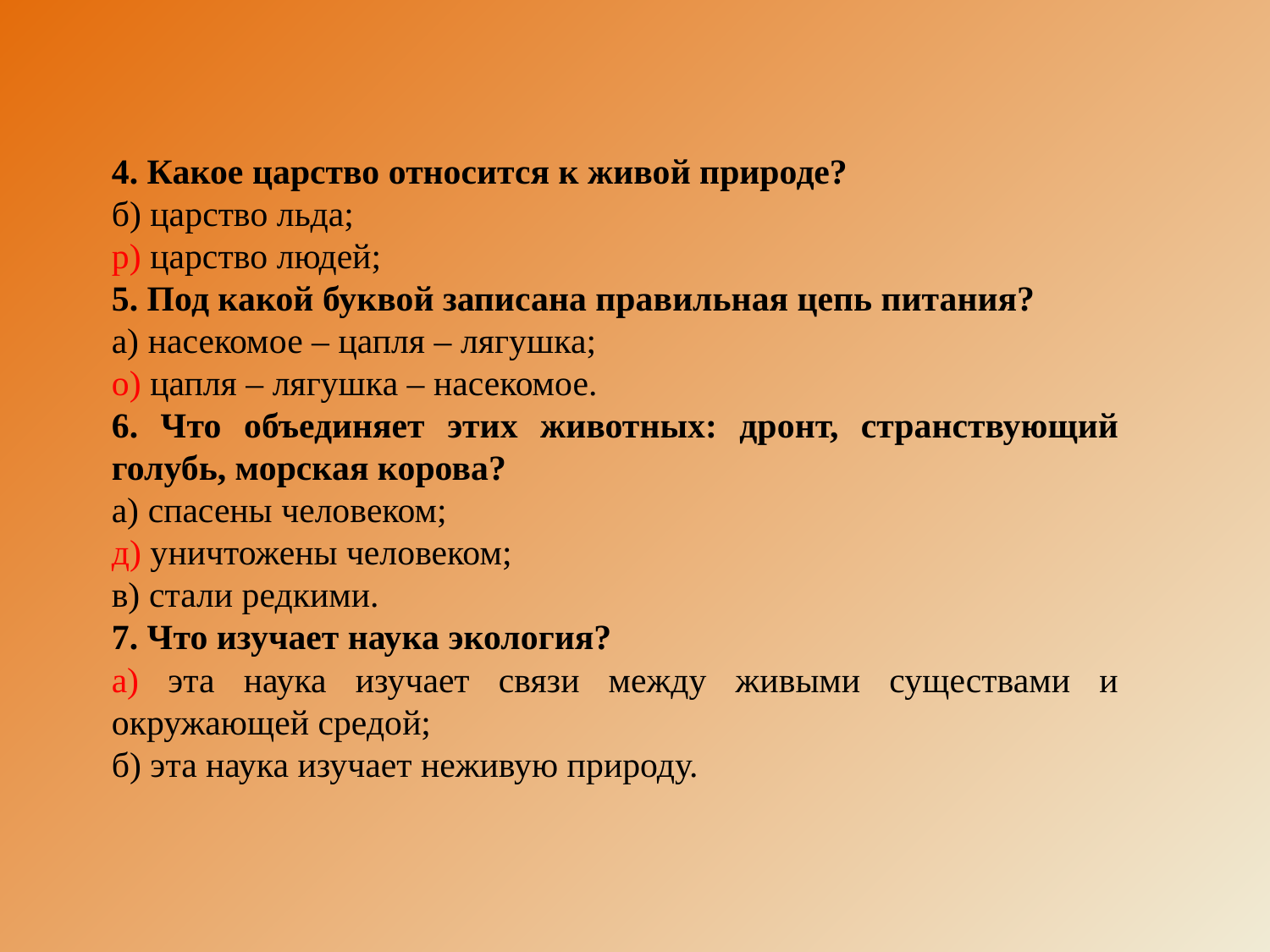

4. Какое царство относится к живой природе?
б) царство льда;
р) царство людей;
5. Под какой буквой записана правильная цепь питания?
а) насекомое – цапля – лягушка;
о) цапля – лягушка – насекомое.
6. Что объединяет этих животных: дронт, странствующий голубь, морская корова?
а) спасены человеком;
д) уничтожены человеком;
в) стали редкими.
7. Что изучает наука экология?
а) эта наука изучает связи между живыми существами и окружающей средой;
б) эта наука изучает неживую природу.